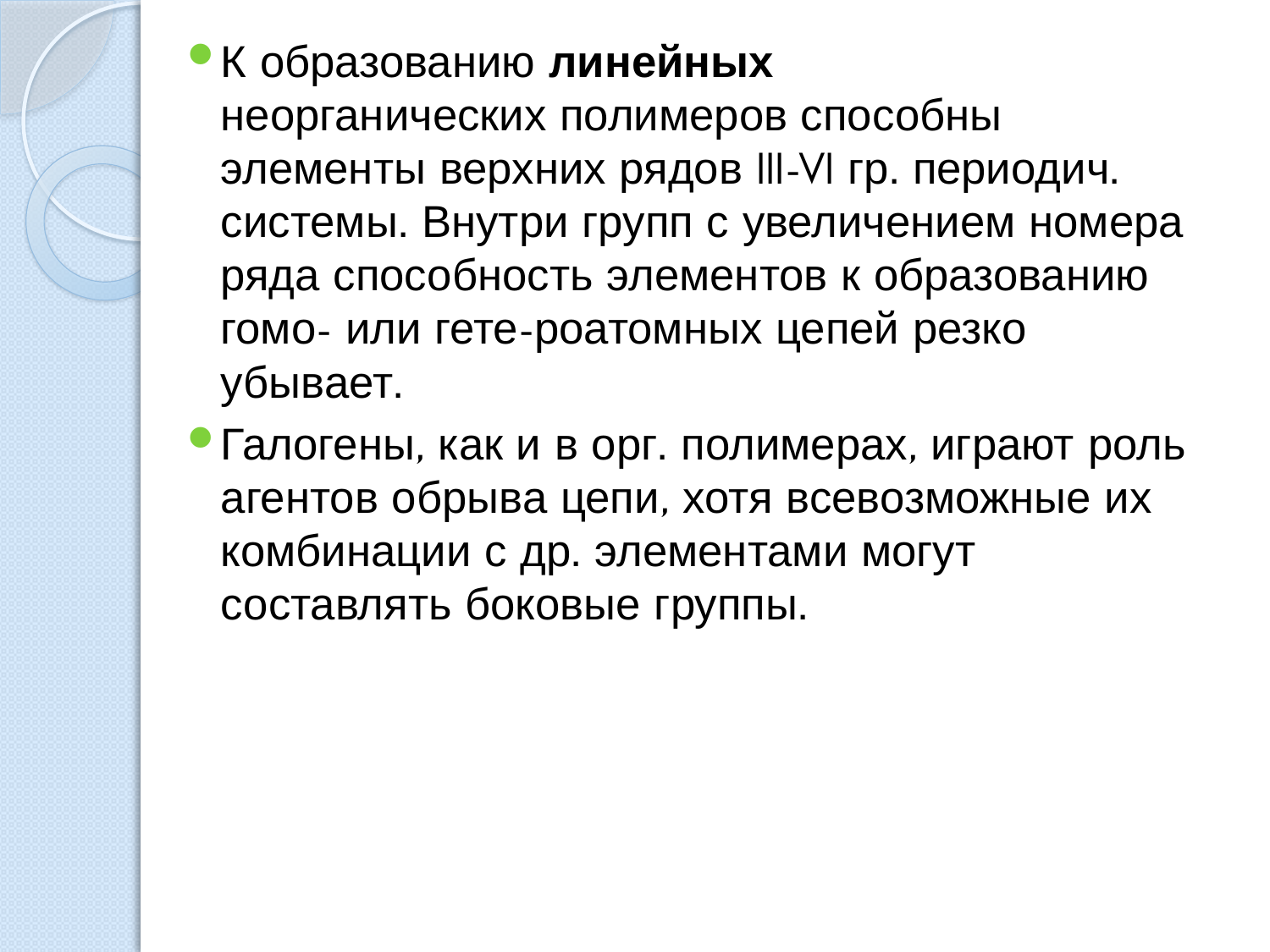

К образованию линейных неорганических полимеров способны элементы верхних рядов III-VI гр. периодич. системы. Внутри групп с увеличением номера ряда способность элементов к образованию гомо- или гете-роатомных цепей резко убывает.
Галогены, как и в орг. полимерах, играют роль агентов обрыва цепи, хотя всевозможные их комбинации с др. элементами могут составлять боковые группы.